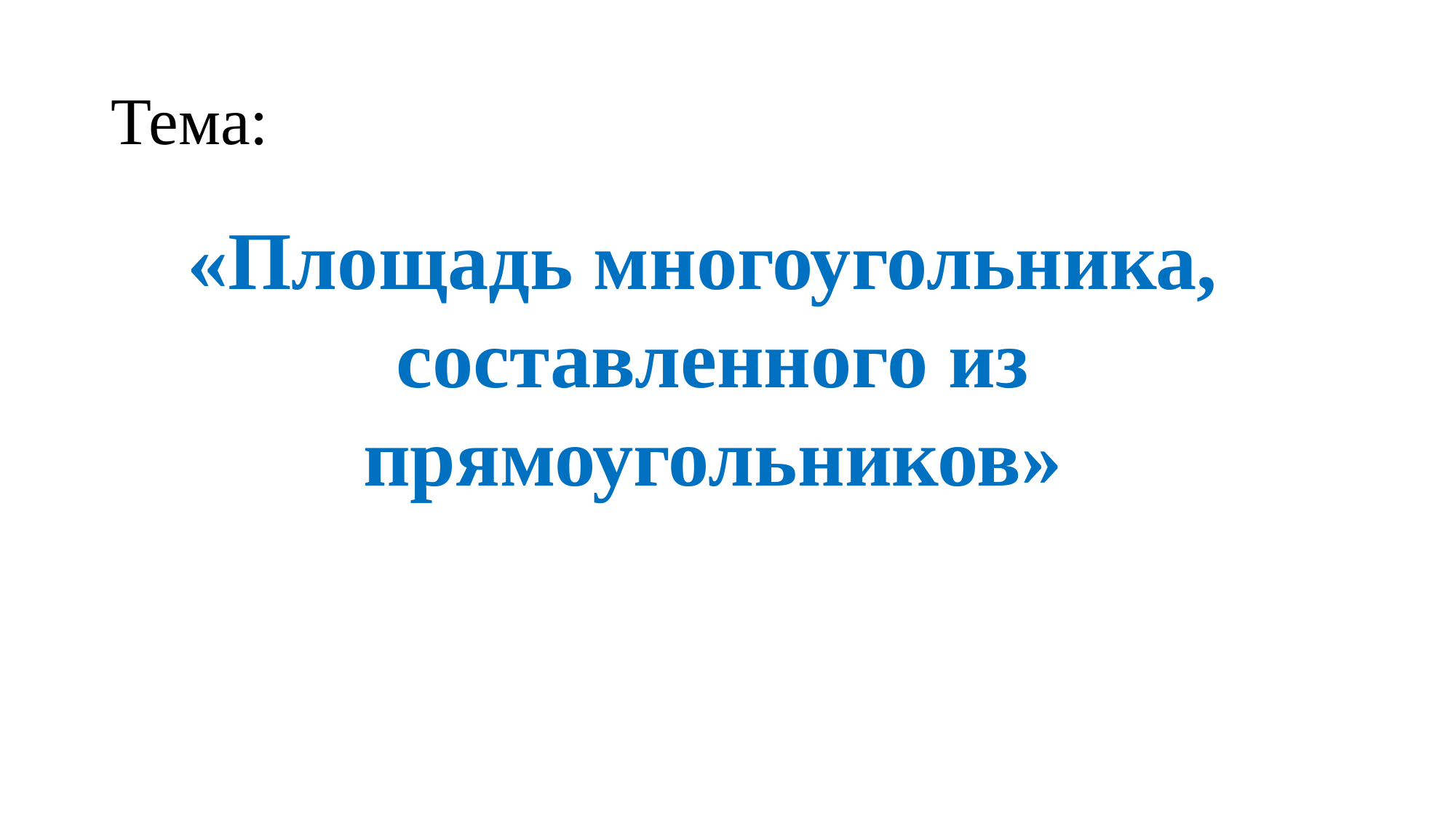

# Тема:
«Площадь многоугольника,
составленного из прямоугольников»